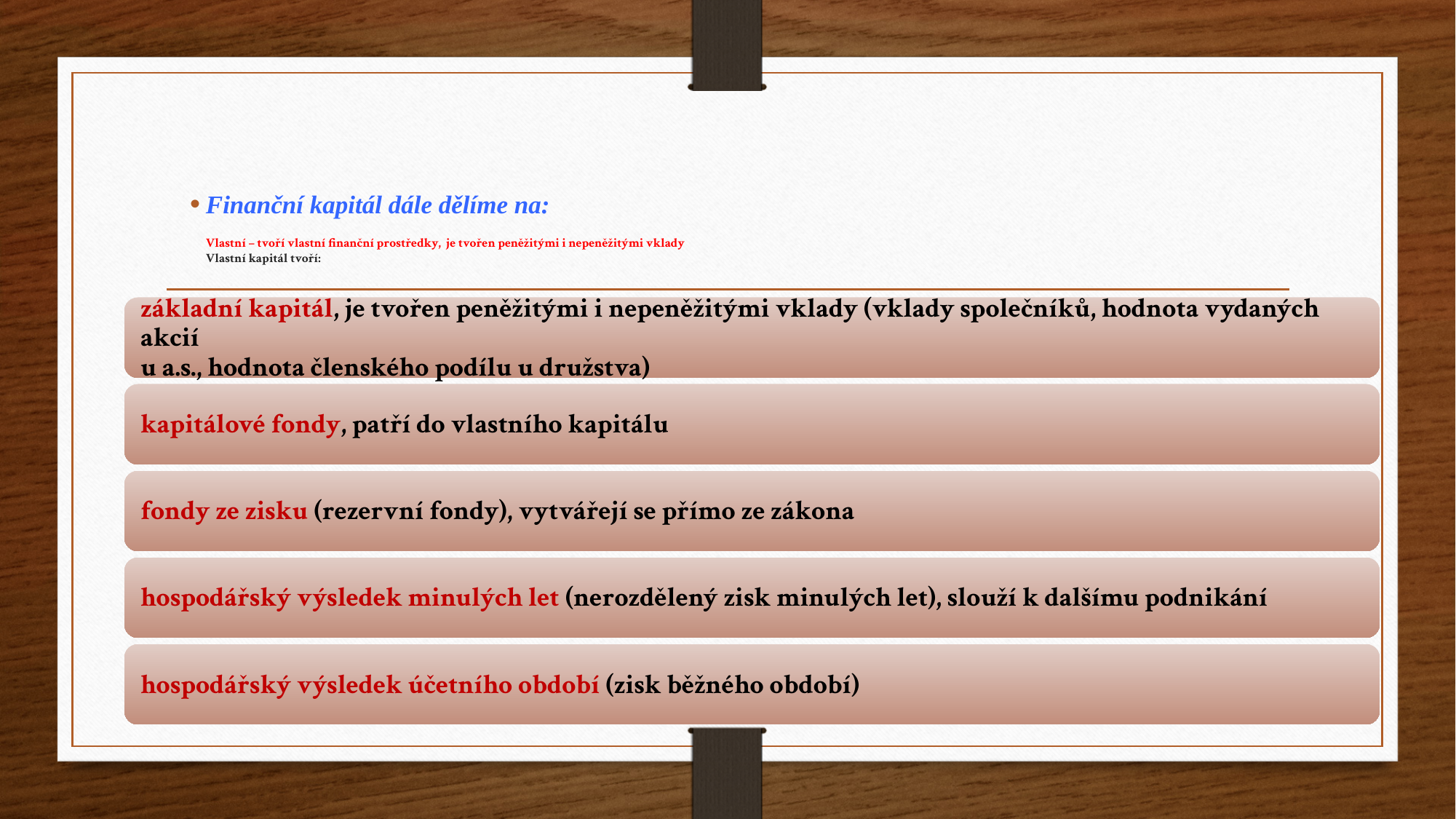

# Finanční kapitál dále dělíme na: Vlastní – tvoří vlastní finanční prostředky,  je tvořen peněžitými i nepeněžitými vklady Vlastní kapitál tvoří:
základní kapitál, je tvořen peněžitými i nepeněžitými vklady (vklady společníků, hodnota vydaných akcií
u a.s., hodnota členského podílu u družstva)
kapitálové fondy, patří do vlastního kapitálu
fondy ze zisku (rezervní fondy), vytvářejí se přímo ze zákona
hospodářský výsledek minulých let (nerozdělený zisk minulých let), slouží k dalšímu podnikání
hospodářský výsledek účetního období (zisk běžného období)